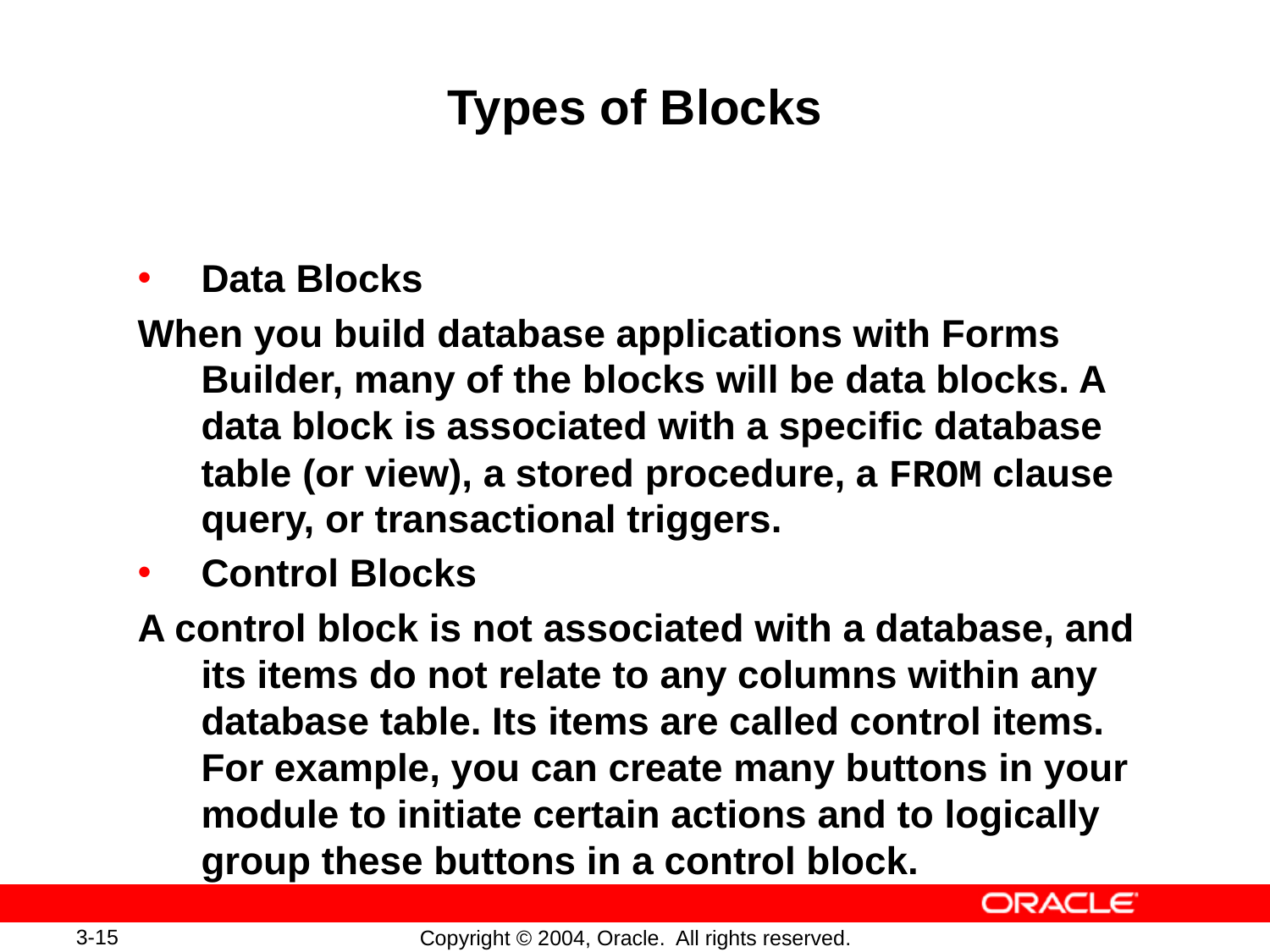

# Types of Blocks
Data Blocks
When you build database applications with Forms Builder, many of the blocks will be data blocks. A data block is associated with a specific database table (or view), a stored procedure, a FROM clause query, or transactional triggers.
Control Blocks
A control block is not associated with a database, and its items do not relate to any columns within any database table. Its items are called control items. For example, you can create many buttons in your module to initiate certain actions and to logically group these buttons in a control block.